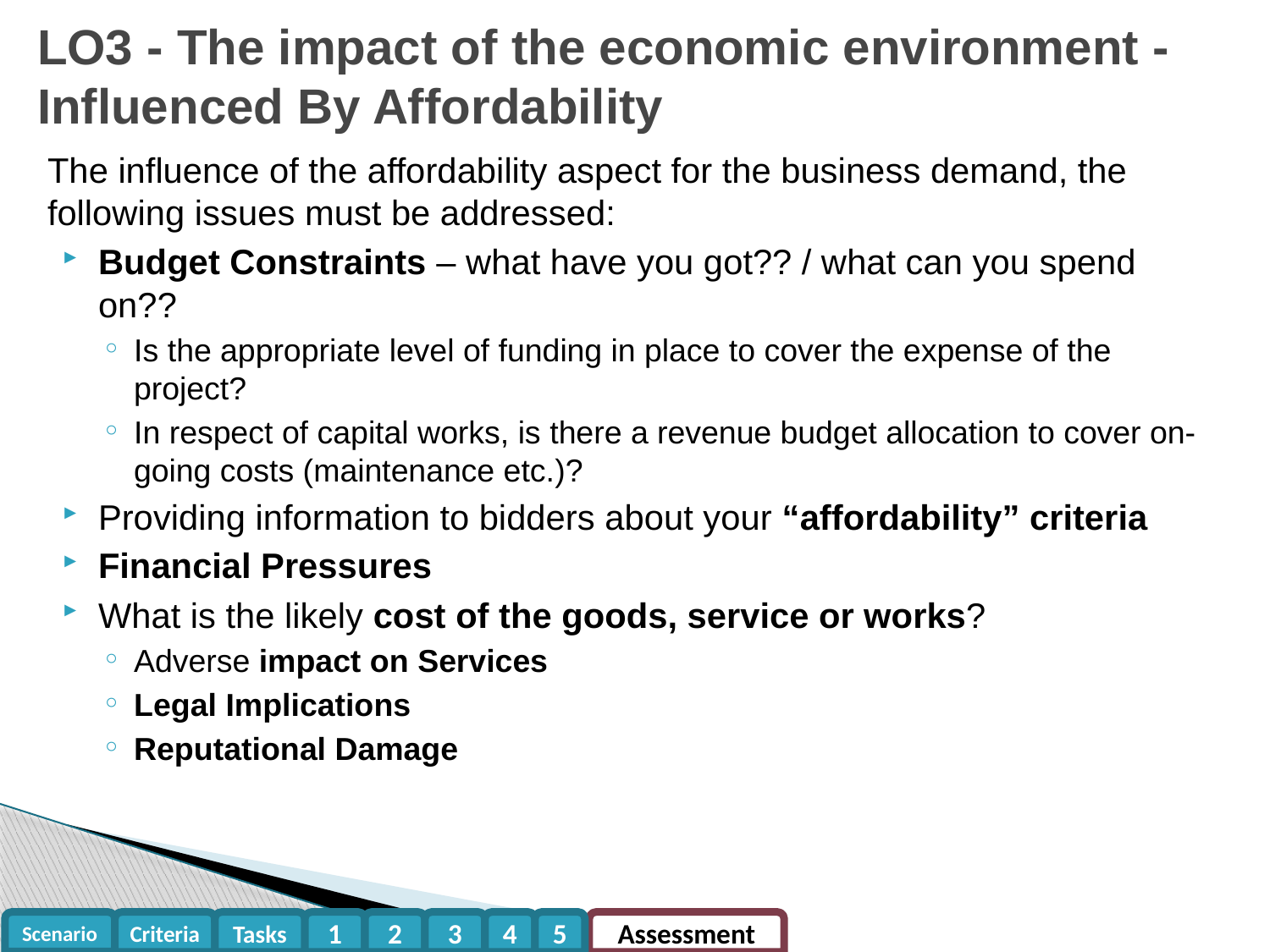

LO3 - The impact of the economic environment - Influenced By Affordability
The influence of the affordability aspect for the business demand, the following issues must be addressed:
Budget Constraints – what have you got?? / what can you spend on??
Is the appropriate level of funding in place to cover the expense of the project?
In respect of capital works, is there a revenue budget allocation to cover on-going costs (maintenance etc.)?
Providing information to bidders about your “affordability” criteria
Financial Pressures
What is the likely cost of the goods, service or works?
Adverse impact on Services
Legal Implications
Reputational Damage